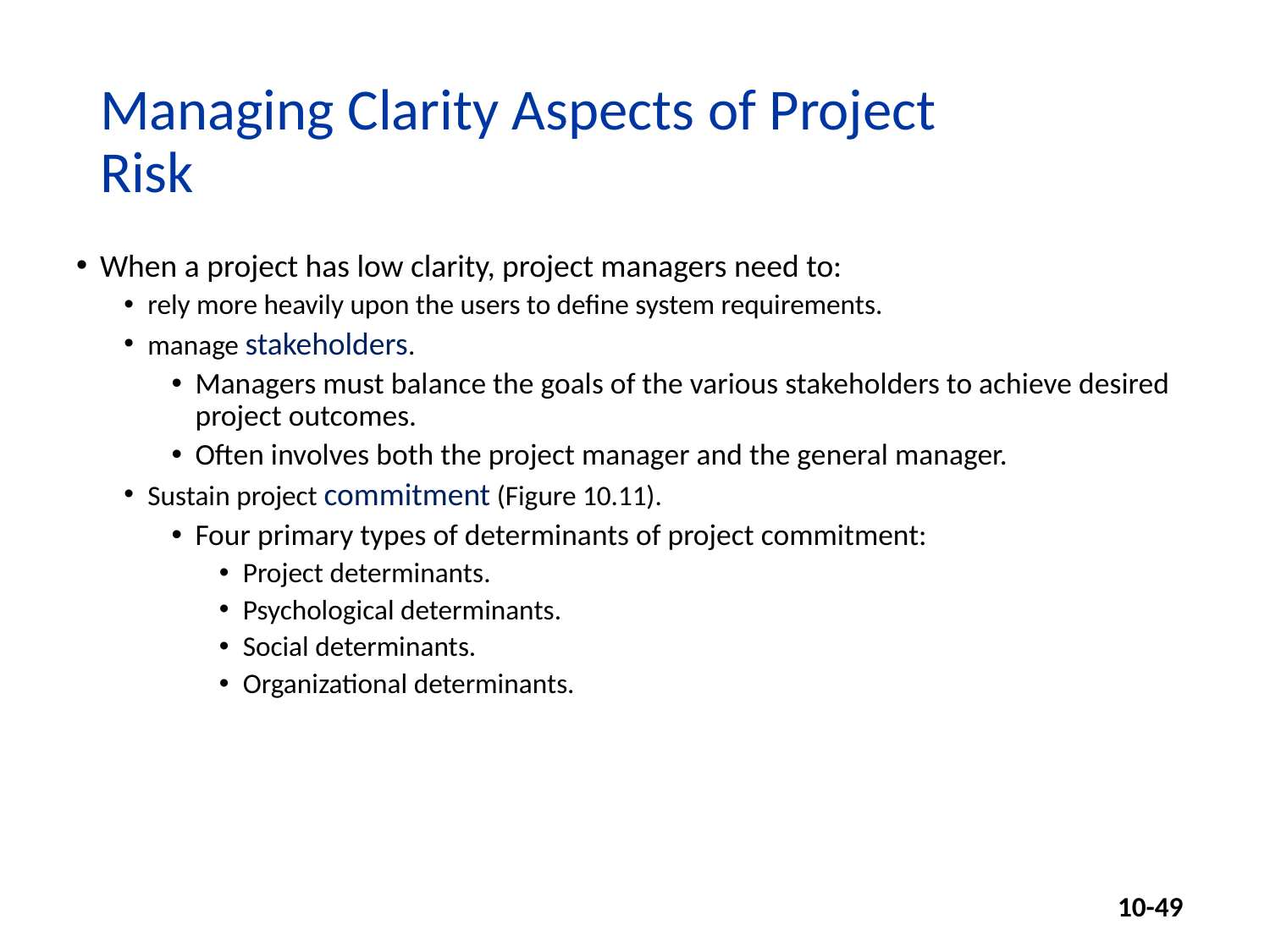

# Managing Clarity Aspects of Project Risk
When a project has low clarity, project managers need to:
rely more heavily upon the users to define system requirements.
manage stakeholders.
Managers must balance the goals of the various stakeholders to achieve desired project outcomes.
Often involves both the project manager and the general manager.
Sustain project commitment (Figure 10.11).
Four primary types of determinants of project commitment:
Project determinants.
Psychological determinants.
Social determinants.
Organizational determinants.